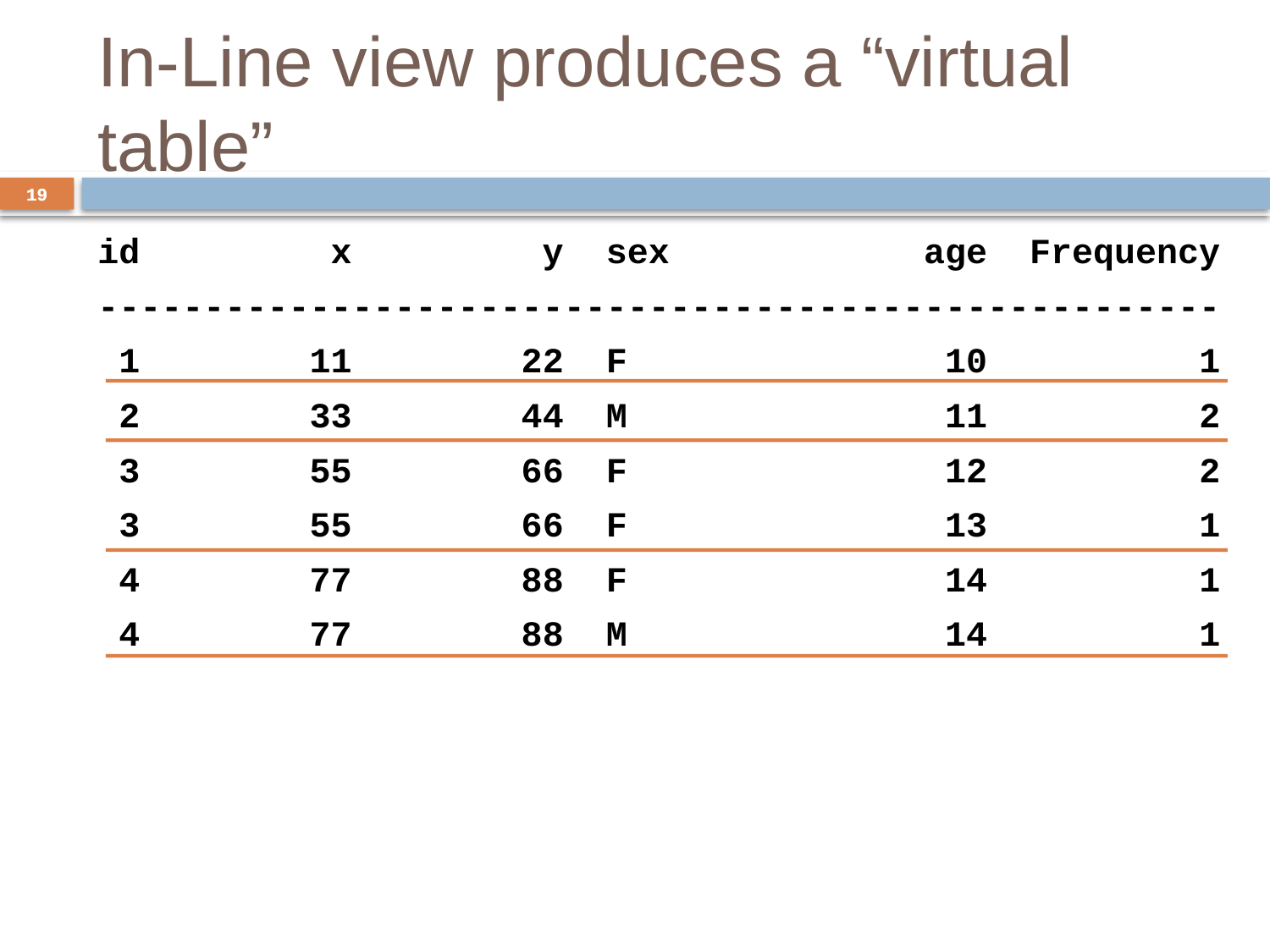

In-Line view produces a “virtual table”
19
19
id         x         y  sex            age  Frequency
-----------------------------------------------------
 1        11        22  F               10          1
 2        33        44  M               11          2
 3        55        66  F               12          2
 3        55        66  F               13          1
 4        77        88  F               14          1
 4        77        88  M               14          1